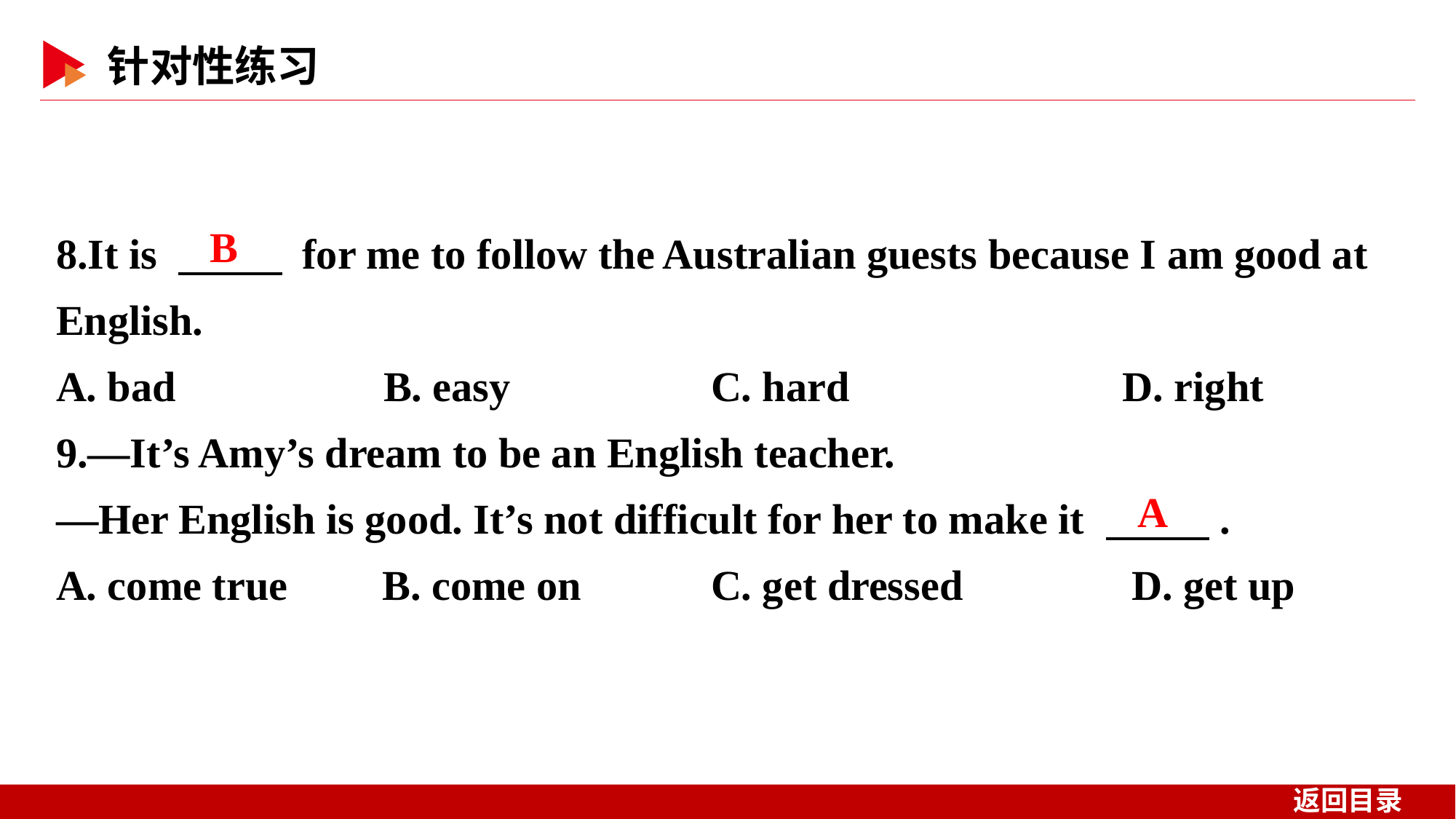

8.It is 　  　 for me to follow the Australian guests because I am good at English.
A. bad                	B. easy		C. hard                	        D. right
9.—It’s Amy’s dream to be an English teacher.
—Her English is good. It’s not difficult for her to make it 　  　.
A. come true         B. come on		C. get dressed                D. get up
B
A